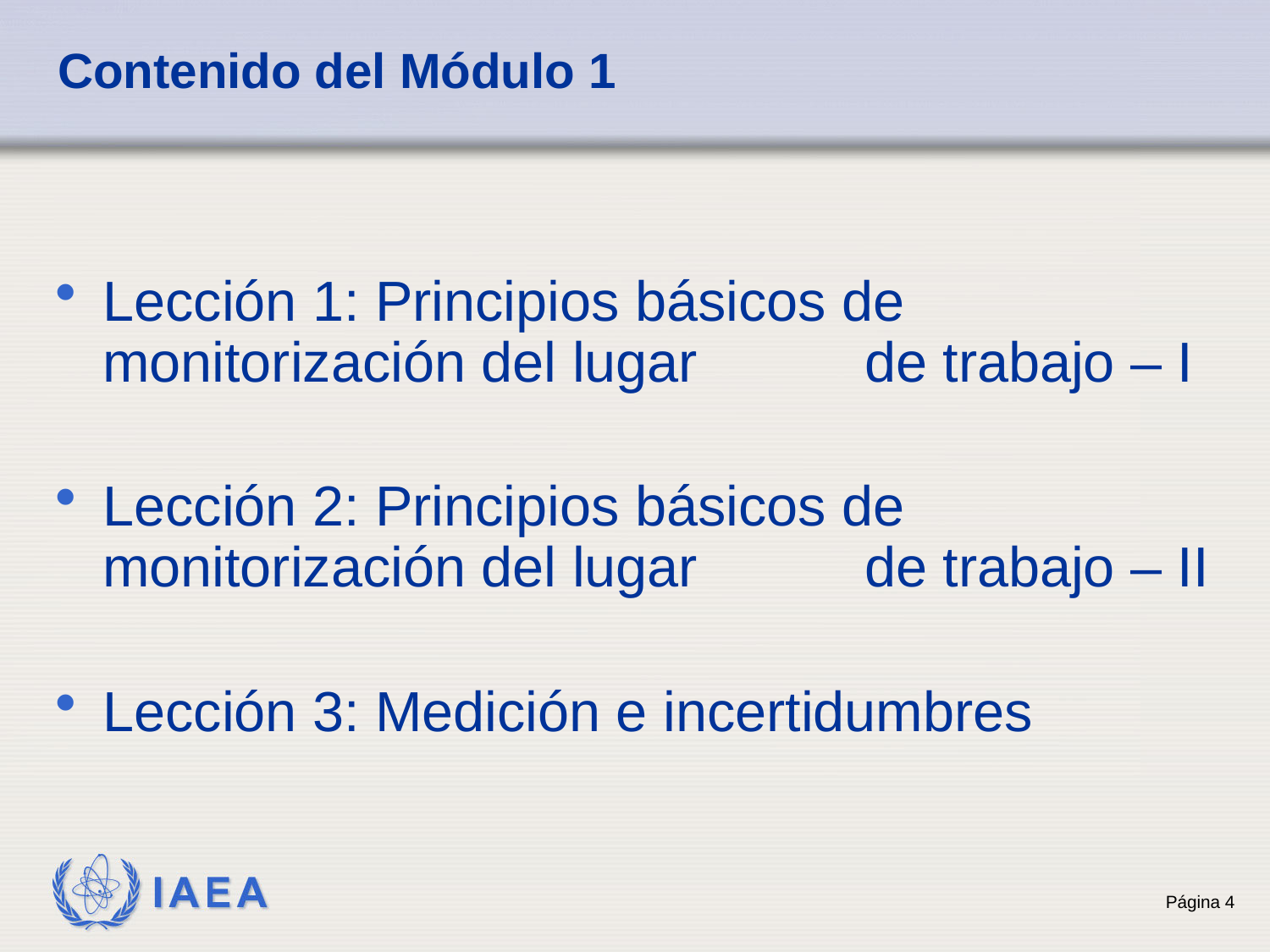

# Contenido del Módulo 1
Lección 1: Principios básicos de monitorización del lugar 		de trabajo – I

Lección 2: Principios básicos de monitorización del lugar 		de trabajo – II

Lección 3: Medición e incertidumbres

4